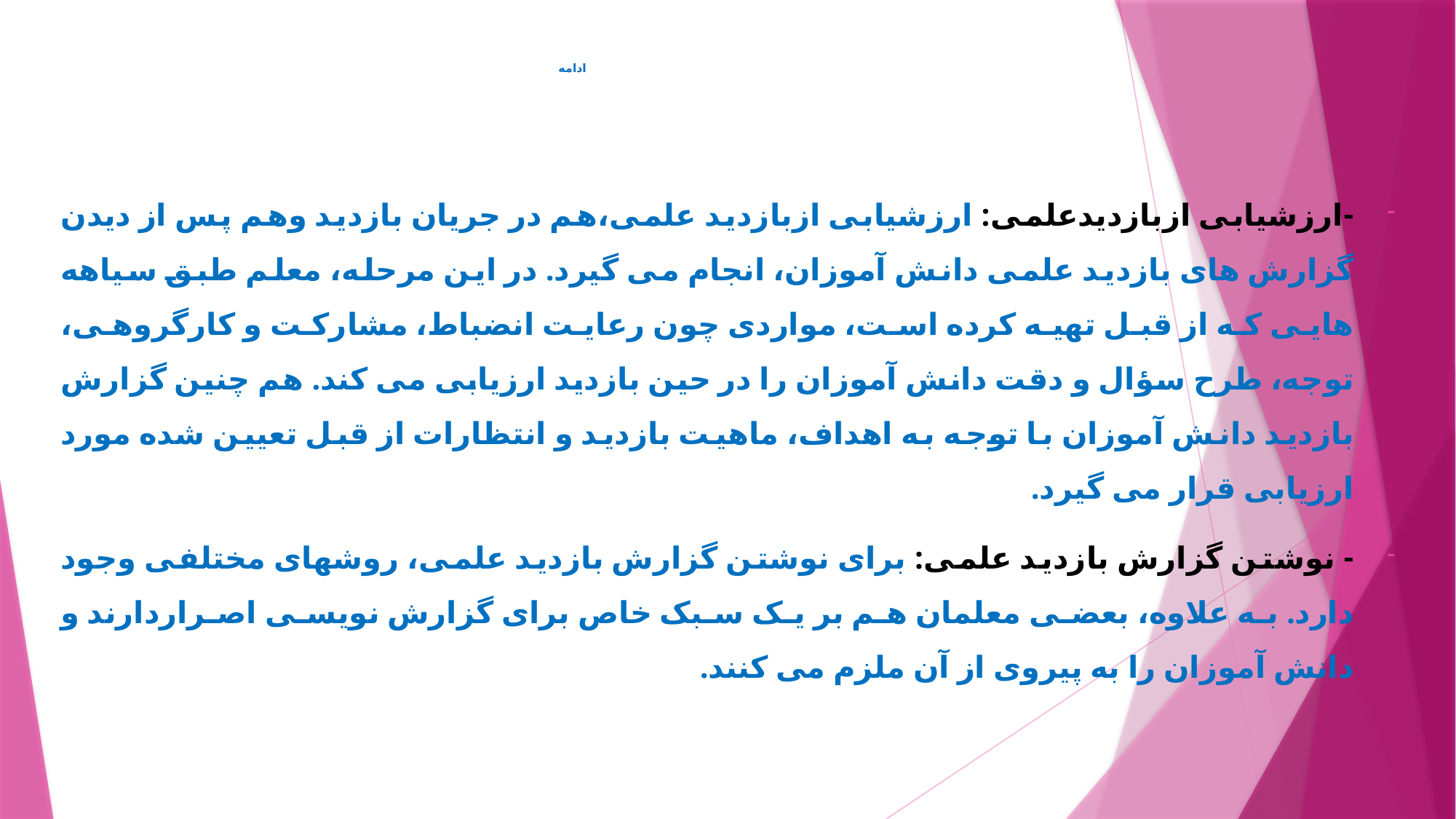

# ادامه
-ارزشيابی ازبازديدعلمی: ارزشيابی ازبازديد علمی،هم در جريان بازديد وهم پس از ديدن گزارش های بازديد علمی دانش آموزان، انجام می گيرد. در اين مرحله، معلم طبق سياهه هايی که از قبل تهيه کرده است، مواردی چون رعايت انضباط، مشارکت و کارگروهی، توجه، طرح سؤال و دقت دانش آموزان را در حين بازديد ارزيابی می کند. هم چنين گزارش بازديد دانش آموزان با توجه به اهداف، ماهيت بازديد و انتظارات از قبل تعيين شده مورد ارزيابی قرار می گيرد.
- نوشتن گزارش بازديد علمی: برای نوشتن گزارش بازديد علمی، روشهای مختلفی وجود دارد. به علاوه، بعضی معلمان هم بر يک سبک خاص برای گزارش نويسی اصراردارند و دانش آموزان را به پيروی از آن ملزم می کنند.